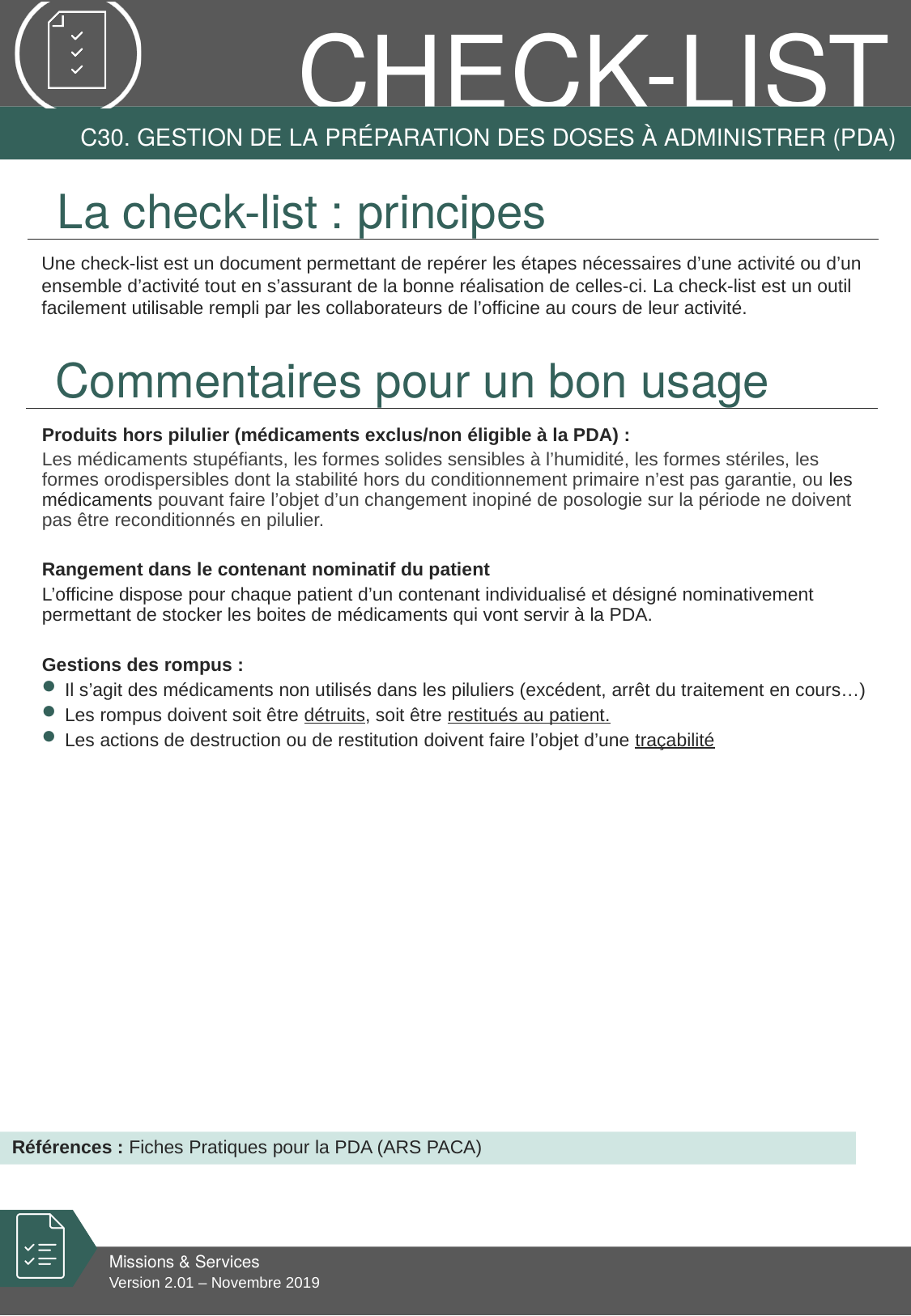

# C30. Gestion de la Préparation des Doses à Administrer (PDA)
Produits hors pilulier (médicaments exclus/non éligible à la PDA) :
Les médicaments stupéfiants, les formes solides sensibles à l’humidité, les formes stériles, les formes orodispersibles dont la stabilité hors du conditionnement primaire n’est pas garantie, ou les médicaments pouvant faire l’objet d’un changement inopiné de posologie sur la période ne doivent pas être reconditionnés en pilulier.

Rangement dans le contenant nominatif du patient
L’officine dispose pour chaque patient d’un contenant individualisé et désigné nominativement permettant de stocker les boites de médicaments qui vont servir à la PDA.

Gestions des rompus :
Il s’agit des médicaments non utilisés dans les piluliers (excédent, arrêt du traitement en cours…)
Les rompus doivent soit être détruits, soit être restitués au patient.
Les actions de destruction ou de restitution doivent faire l’objet d’une traçabilité

Références : Fiches Pratiques pour la PDA (ARS PACA)